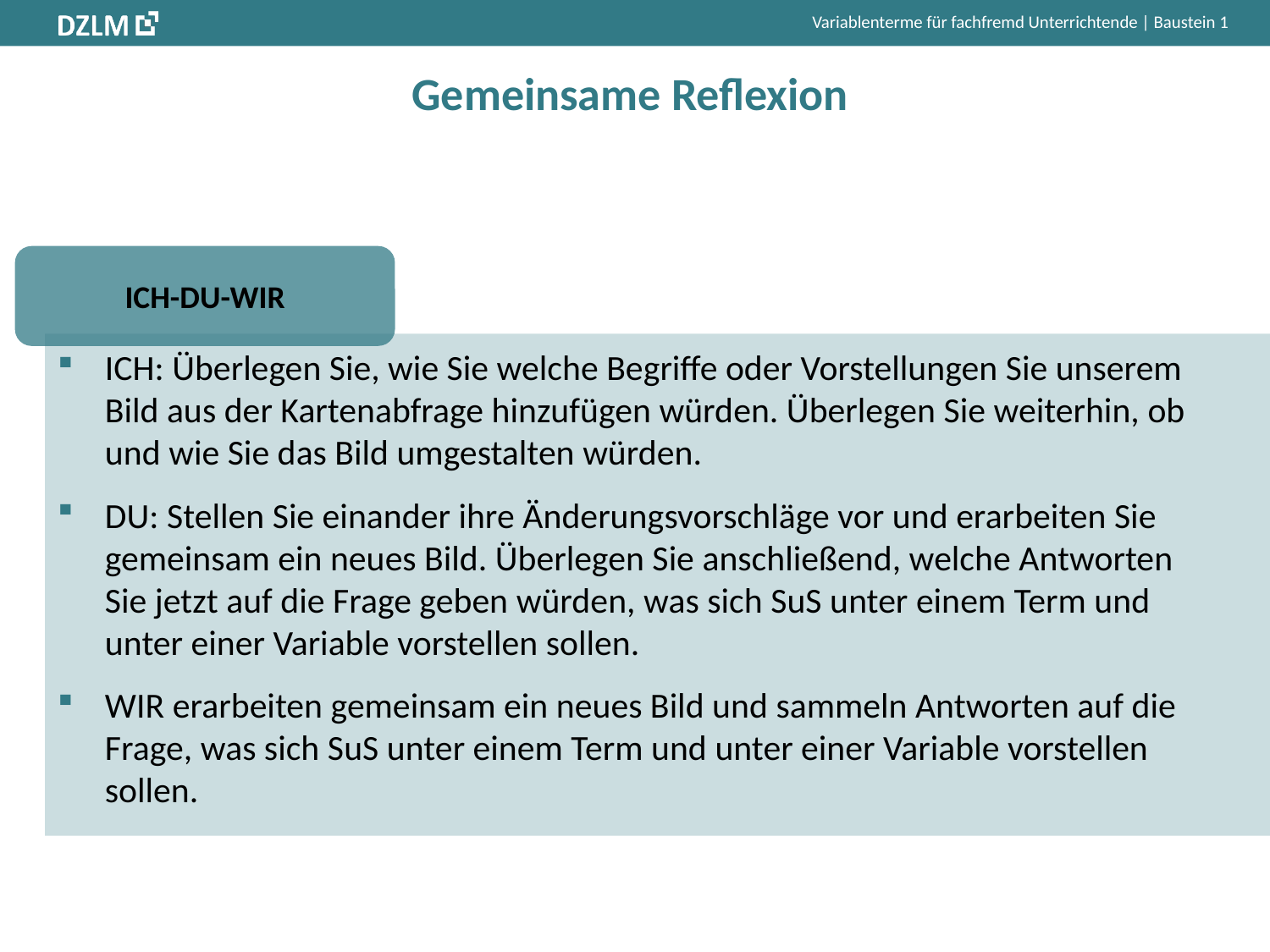

# Gemeinsame Reflexion

ICH: Überlegen Sie, wie Sie welche Begriffe oder Vorstellungen Sie unserem Bild aus der Kartenabfrage hinzufügen würden. Überlegen Sie weiterhin, ob und wie Sie das Bild umgestalten würden.
DU: Stellen Sie einander ihre Änderungsvorschläge vor und erarbeiten Sie gemeinsam ein neues Bild. Überlegen Sie anschließend, welche Antworten Sie jetzt auf die Frage geben würden, was sich SuS unter einem Term und unter einer Variable vorstellen sollen.
WIR erarbeiten gemeinsam ein neues Bild und sammeln Antworten auf die Frage, was sich SuS unter einem Term und unter einer Variable vorstellen sollen.
ICH-DU-WIR